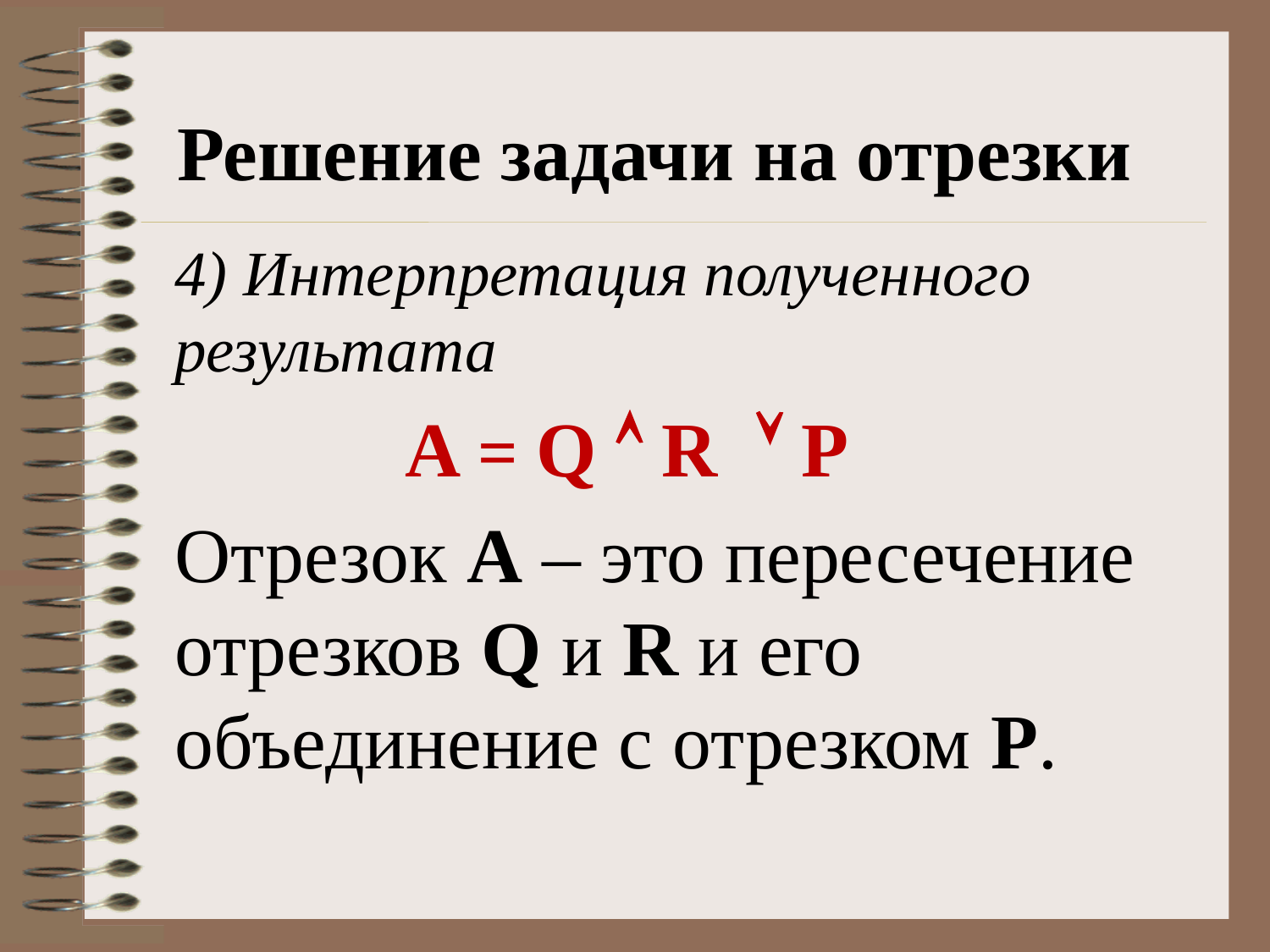

Решение задачи на отрезки
4) Интерпретация полученного результата
А = Q ∧ R  ∨ P
Отрезок А – это пересечение отрезков Q и R и его объединение с отрезком Р.